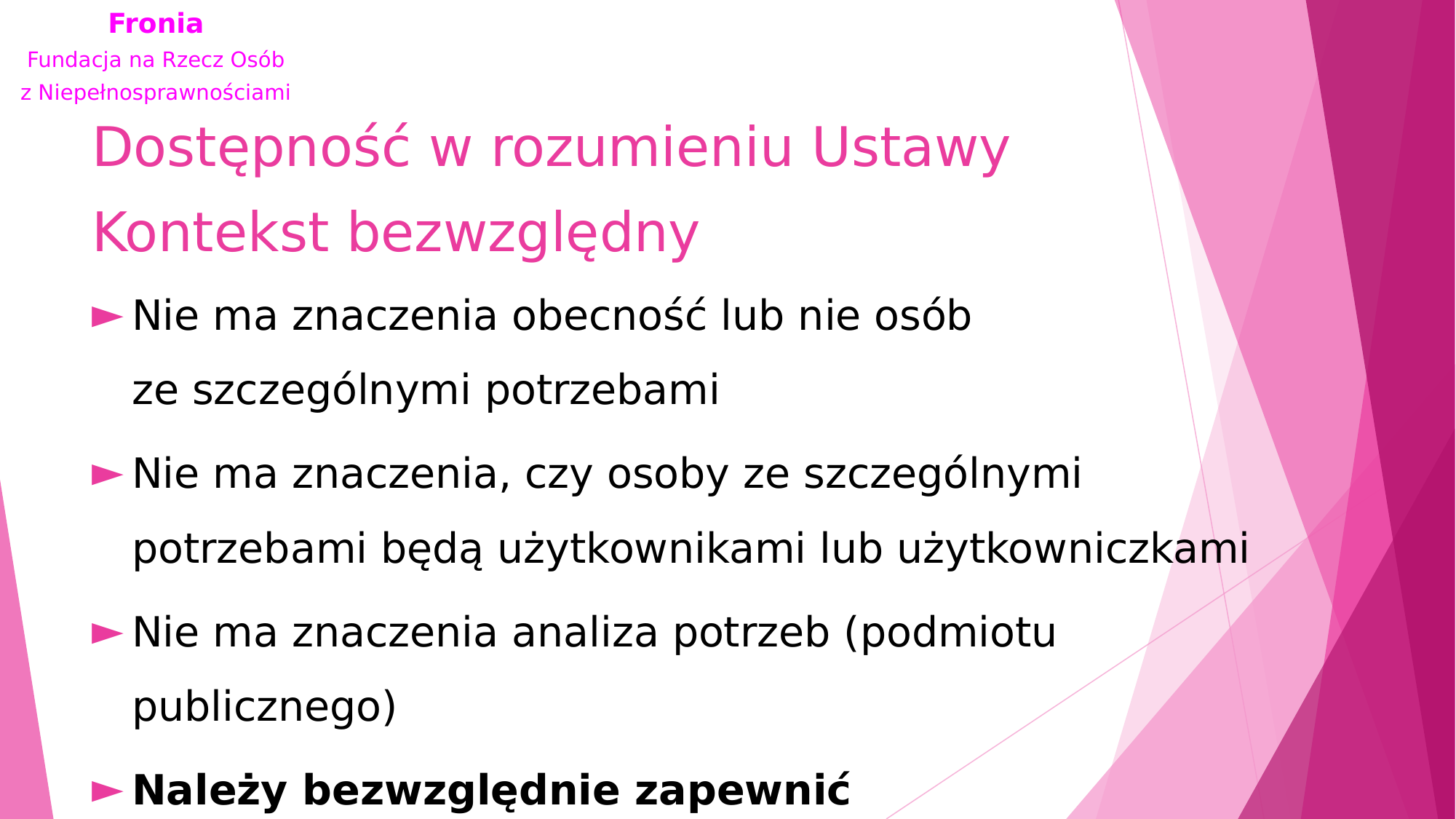

# Dostępność w rozumieniu Ustawy Kontekst bezwzględny
Nie ma znaczenia obecność lub nie osób ze szczególnymi potrzebami
Nie ma znaczenia, czy osoby ze szczególnymi potrzebami będą użytkownikami lub użytkowniczkami
Nie ma znaczenia analiza potrzeb (podmiotu publicznego)
Należy bezwzględnie zapewnić